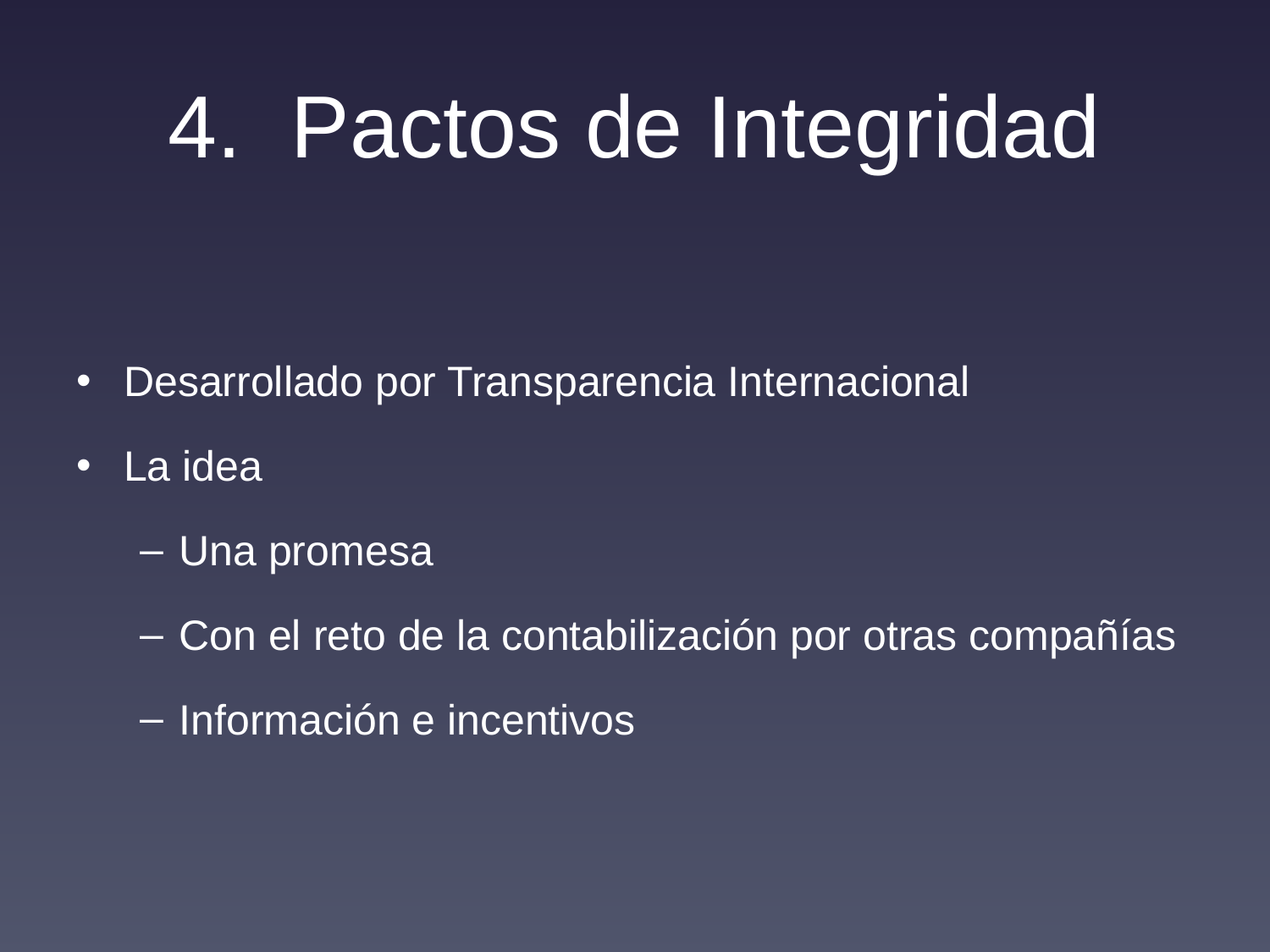

# 4.  Pactos de Integridad
Desarrollado por Transparencia Internacional
La idea
Una promesa
Con el reto de la contabilización por otras compañías
Información e incentivos